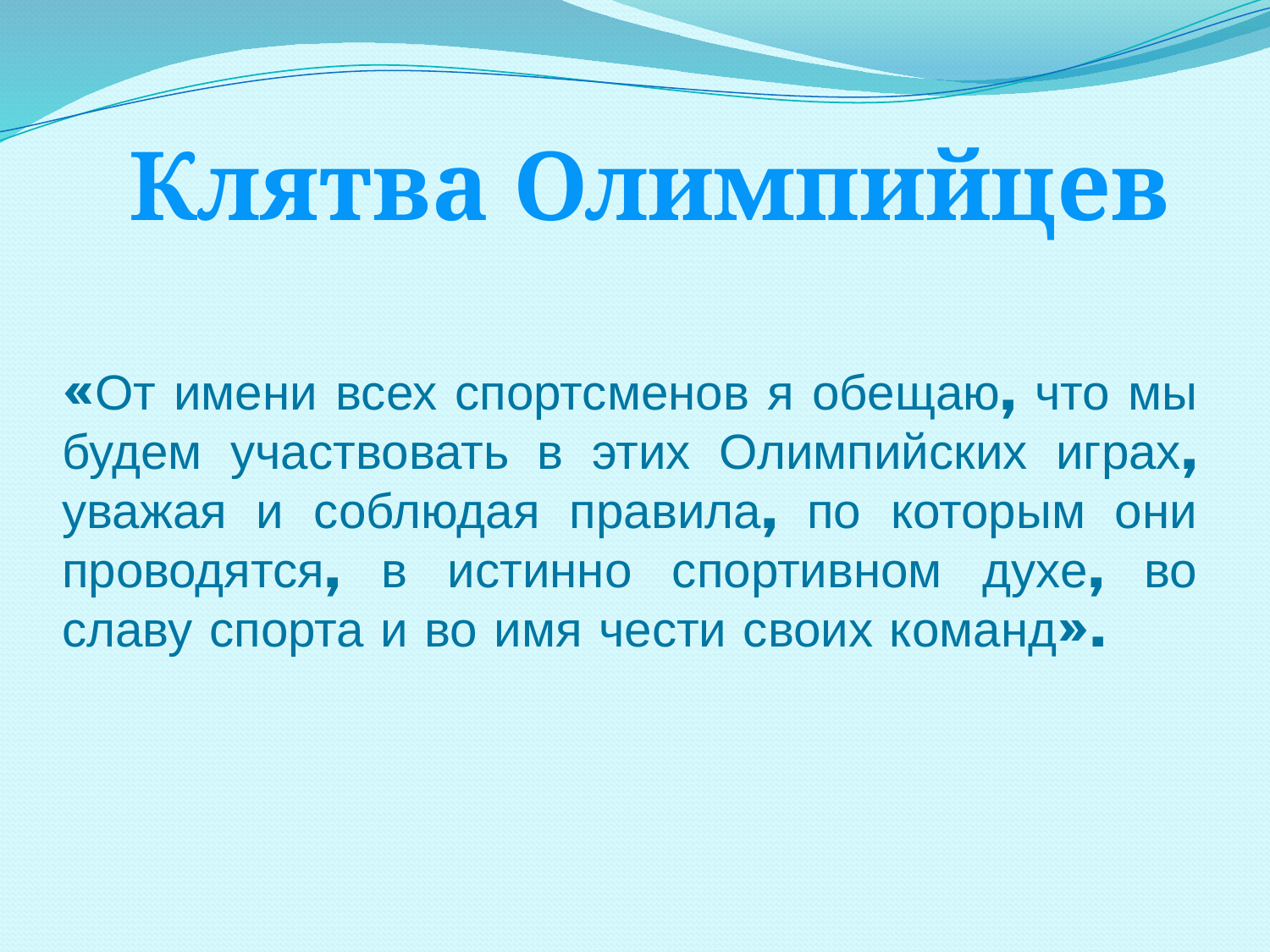

Клятва Олимпийцев
«От имени всех спортсменов я обещаю, что мы будем участвовать в этих Олимпийских играх, уважая и соблюдая правила, по которым они проводятся, в истинно спортивном духе, во славу спорта и во имя чести своих команд».